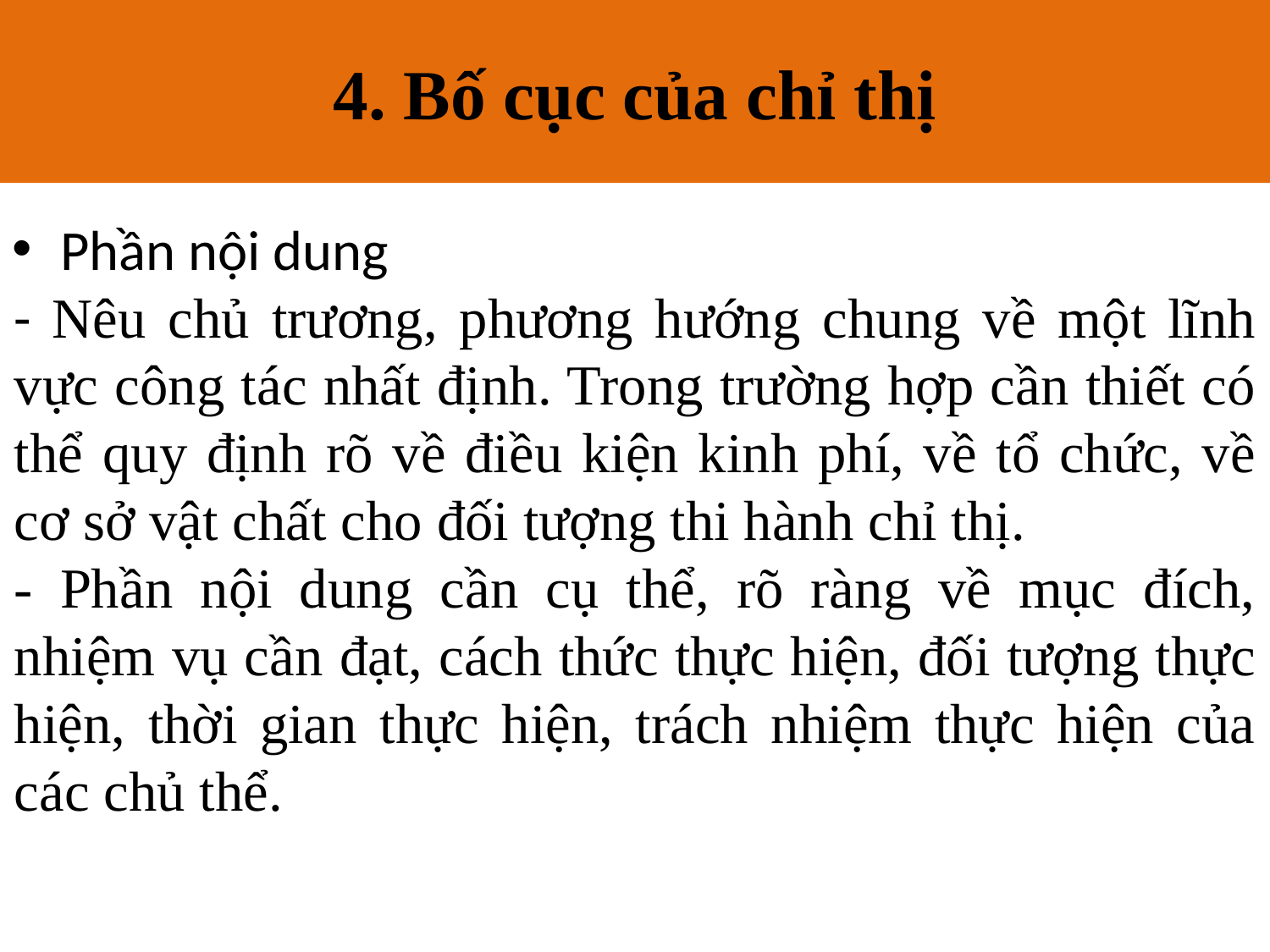

# 4. Bố cục của chỉ thị
Phần nội dung
- Nêu chủ trương, phương hướng chung về một lĩnh vực công tác nhất định. Trong trường hợp cần thiết có thể quy định rõ về điều kiện kinh phí, về tổ chức, về cơ sở vật chất cho đối tượng thi hành chỉ thị.
- Phần nội dung cần cụ thể, rõ ràng về mục đích, nhiệm vụ cần đạt, cách thức thực hiện, đối tượng thực hiện, thời gian thực hiện, trách nhiệm thực hiện của các chủ thể.